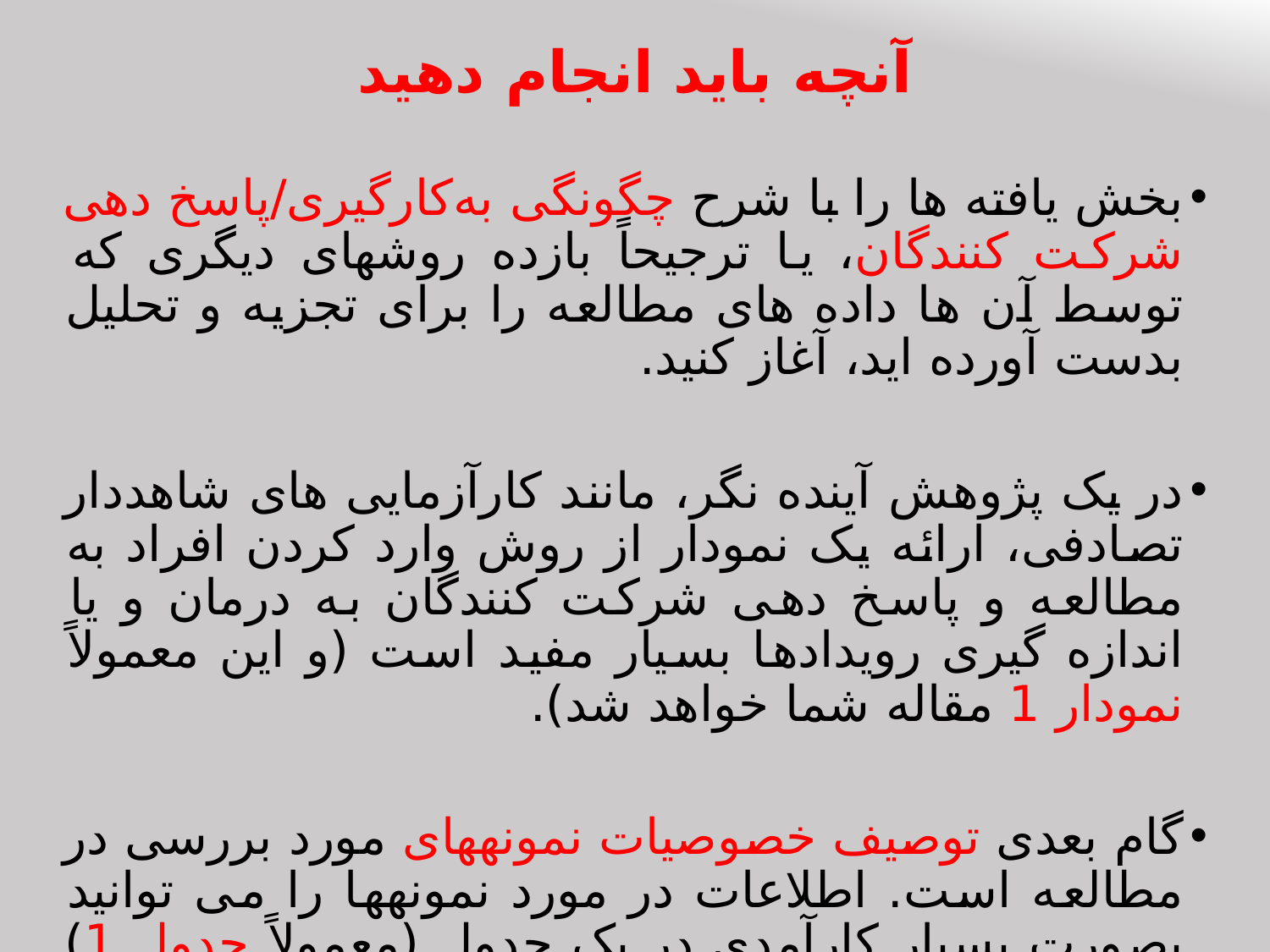

# آنچه باید انجام دهید
بخش یافته ها را با شرح چگونگی به‌کارگیری/پاسخ دهی شرکت کنندگان، یا ترجیحاً بازده روش‎های دیگری که توسط آن ها داده های مطالعه را برای تجزیه و تحلیل بدست آورده اید، آغاز کنید.

در یک پژوهش آینده نگر، مانند کارآزمایی های شاهددار تصادفی، ارائه یک نمودار از روش وارد کردن افراد به مطالعه و پاسخ دهی شرکت کنندگان به درمان و یا اندازه گیری رویدادها بسیار مفید است (و این معمولاً نمودار 1 مقاله شما خواهد شد).

گام بعدی توصیف خصوصیات نمونه‎های مورد بررسی در مطالعه است. اطلاعات در مورد نمونه‎ها را می توانید بصورت بسیار کارآمدی در یک جدول (معمولاً جدول 1) ارائه کنید که همچنین باید شامل مشخصات دموگرافیک اصلی و متغیرهای مهم بالینی و سبک زندگی باشد.